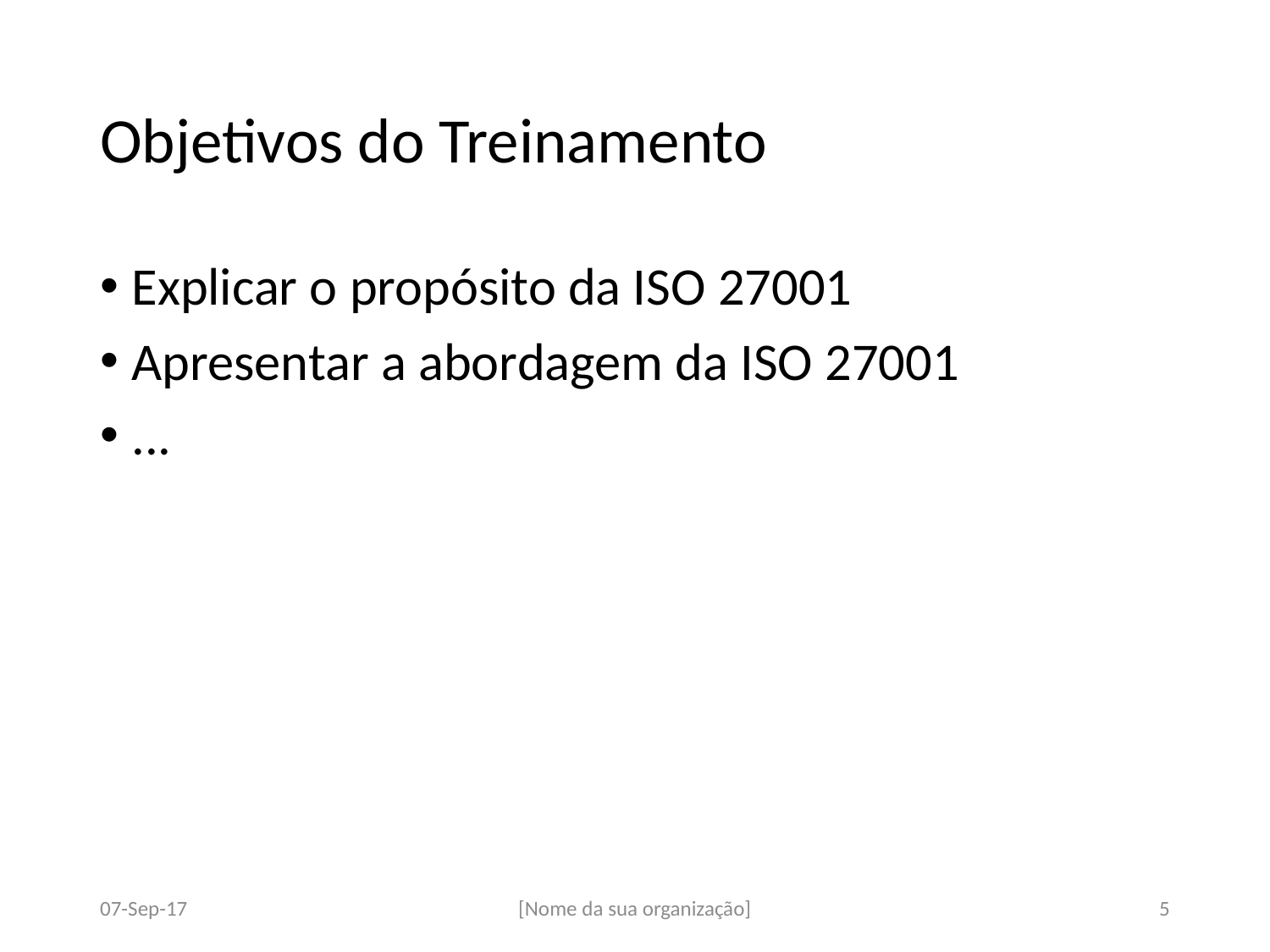

# Objetivos do Treinamento
Explicar o propósito da ISO 27001
Apresentar a abordagem da ISO 27001
...
07-Sep-17
[Nome da sua organização]
5